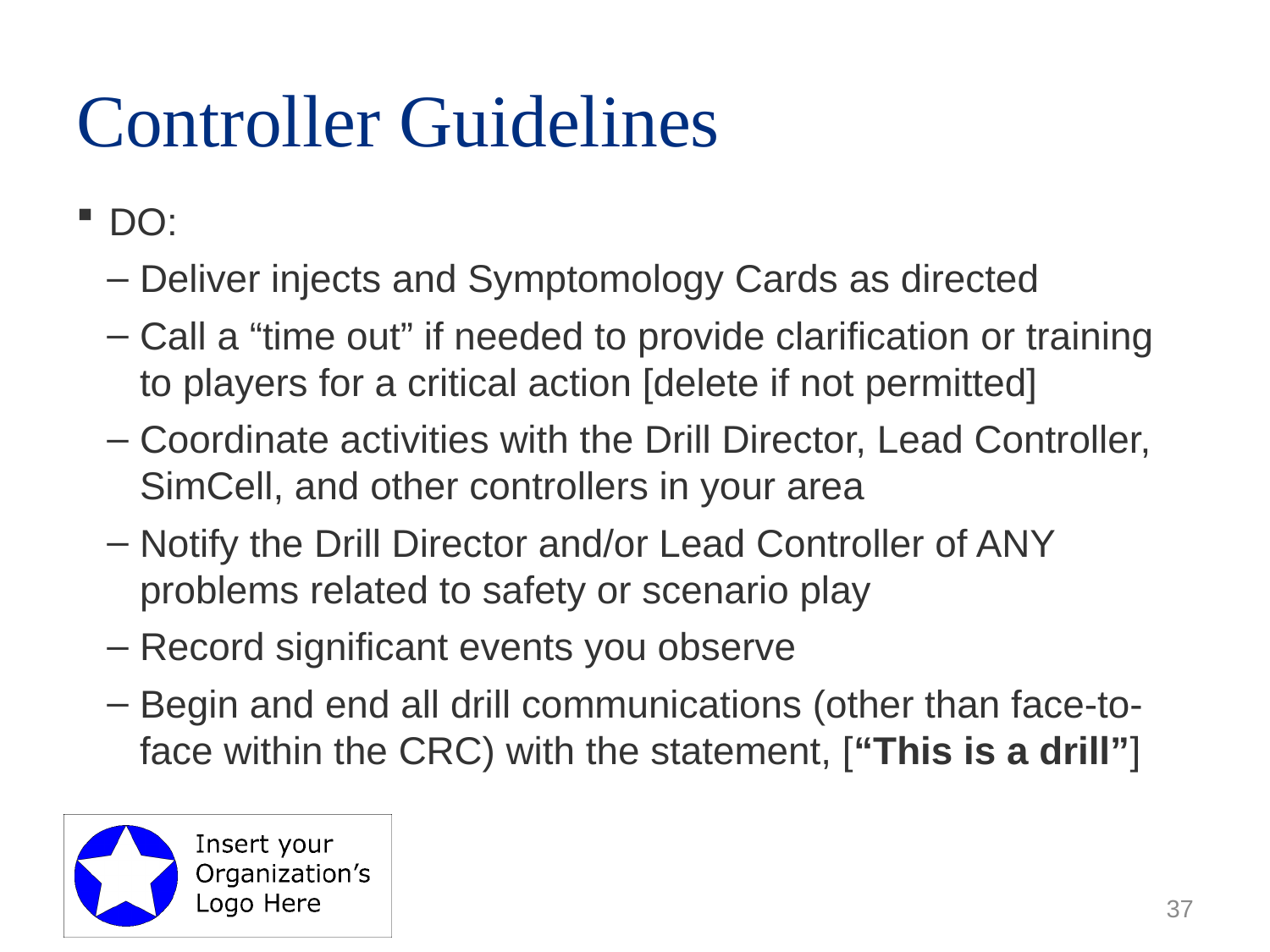

# Controller Guidelines
DO:
Deliver injects and Symptomology Cards as directed
Call a “time out” if needed to provide clarification or training to players for a critical action [delete if not permitted]
Coordinate activities with the Drill Director, Lead Controller, SimCell, and other controllers in your area
Notify the Drill Director and/or Lead Controller of ANY problems related to safety or scenario play
Record significant events you observe
Begin and end all drill communications (other than face-to-face within the CRC) with the statement, [“This is a drill”]

37